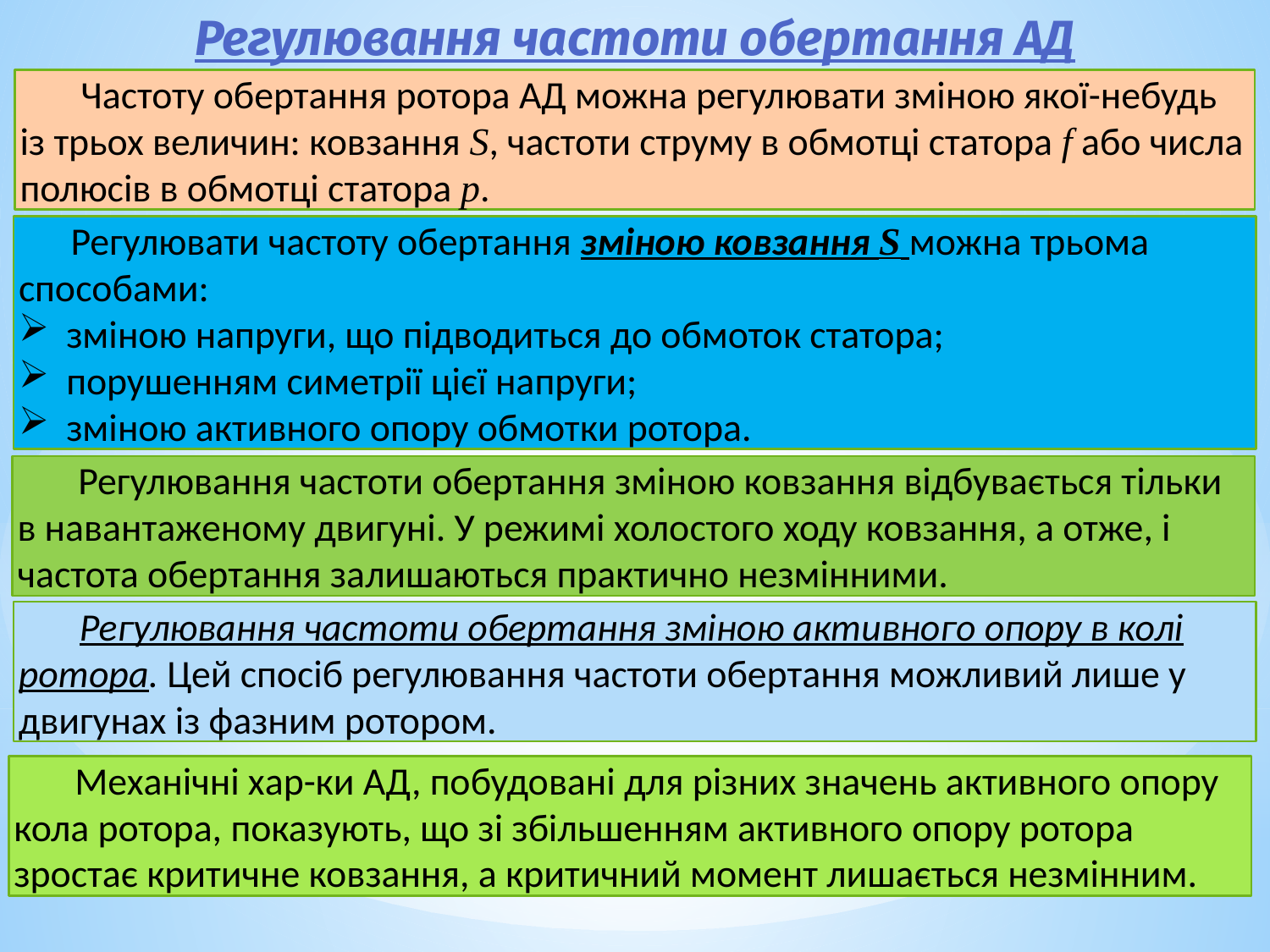

Регулювання частоти обертання АД
       Частоту обертання ротора АД можна регулювати зміною якої-небудь із трьох величин: ковзання S, частоти струму в обмотці статора f або числа полюсів в обмотці статора р.
      Регулювати частоту обертання зміною ковзання S можна трьома способами:
зміною напруги, що підводиться до обмоток статора;
порушенням симетрії цієї напруги;
зміною активного опору обмотки ротора.
       Регулювання частоти обертання зміною ковзання відбувається тільки в навантаженому двигуні. У режимі холостого ходу ковзання, а отже, і частота обертання залишаються практично незмінними.
       Регулювання частоти обертання зміною активного опору в колі ротора. Цей спосіб регулювання частоти обертання можливий лише у двигунах із фазним ротором.
       Механічні хар-ки АД, побудовані для різних значень активного опору кола ротора, показують, що зі збільшенням активного опору ротора зростає критичне ковзання, а критичний момент лишається незмінним.